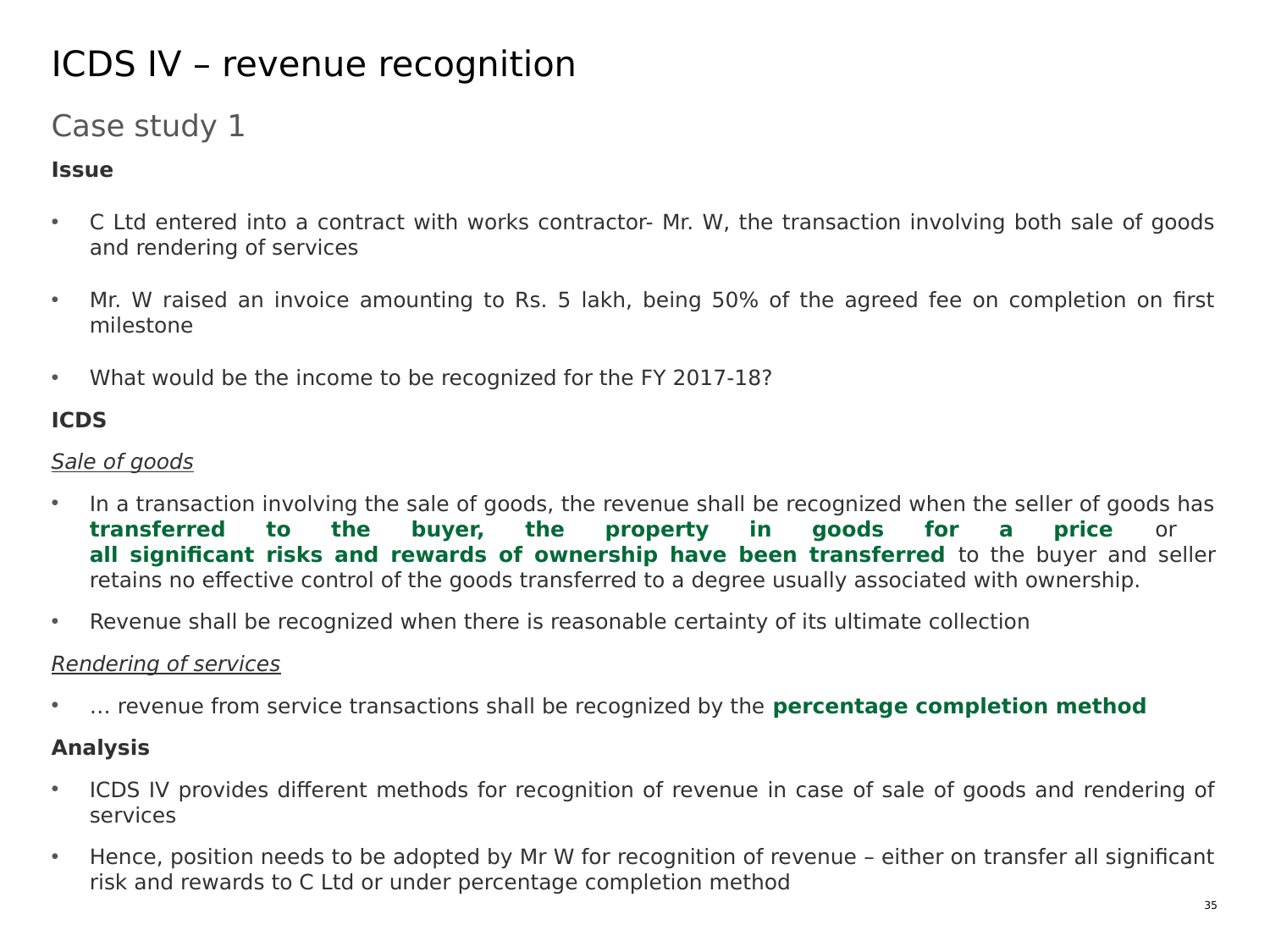

# ICDS IV – revenue recognition
Case study 1
Issue
C Ltd entered into a contract with works contractor- Mr. W, the transaction involving both sale of goods and rendering of services
Mr. W raised an invoice amounting to Rs. 5 lakh, being 50% of the agreed fee on completion on first milestone
What would be the income to be recognized for the FY 2017-18?
ICDS
Sale of goods
In a transaction involving the sale of goods, the revenue shall be recognized when the seller of goods has transferred to the buyer, the property in goods for a price or
all significant risks and rewards of ownership have been transferred to the buyer and seller retains no effective control of the goods transferred to a degree usually associated with ownership.
Revenue shall be recognized when there is reasonable certainty of its ultimate collection
Rendering of services
… revenue from service transactions shall be recognized by the percentage completion method
Analysis
ICDS IV provides different methods for recognition of revenue in case of sale of goods and rendering of services
Hence, position needs to be adopted by Mr W for recognition of revenue – either on transfer all significant risk and rewards to C Ltd or under percentage completion method